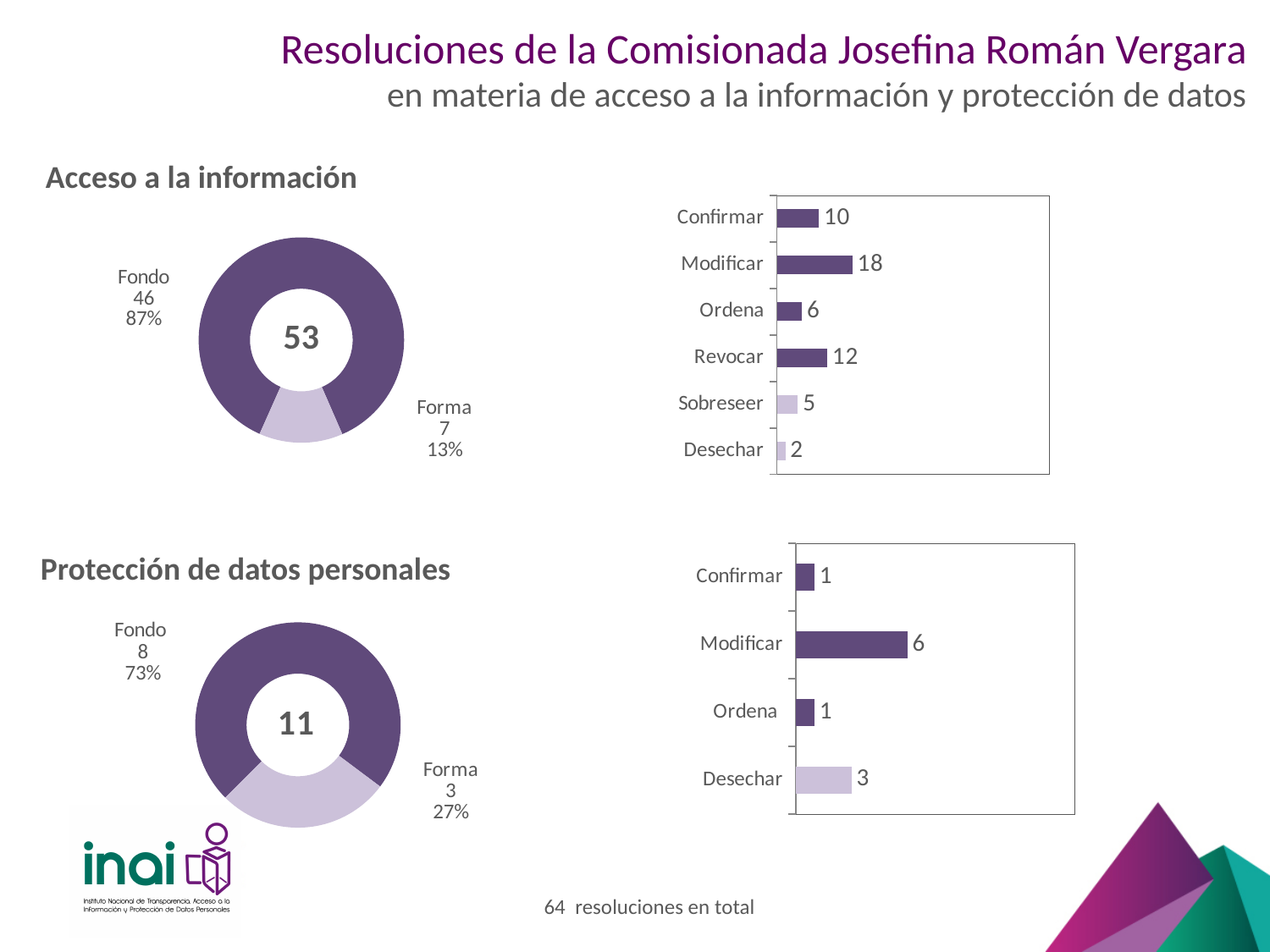

# Resoluciones de la Comisionada Josefina Román Vergara en materia de acceso a la información y protección de datos
Acceso a la información

### Chart

| Category | Acceso |
|---|---|
| Desechar | 2.0 |
| Sobreseer | 5.0 |
| Revocar | 12.0 |
| Ordena | 6.0 |
| Modificar | 18.0 |
| Confirmar | 10.0 |

### Chart

| Category | Recurso |
|---|---|
| Fondo | 46.0 |
| Forma | 7.0 |
53

### Chart

| Category | Datos |
|---|---|
| Desechar | 3.0 |
| Ordena  | 1.0 |
| Modificar | 6.0 |
| Confirmar | 1.0 |
Protección de datos personales

### Chart

| Category | Recurso |
|---|---|
| Fondo  | 8.0 |
| Forma | 3.0 |
64  resoluciones en total